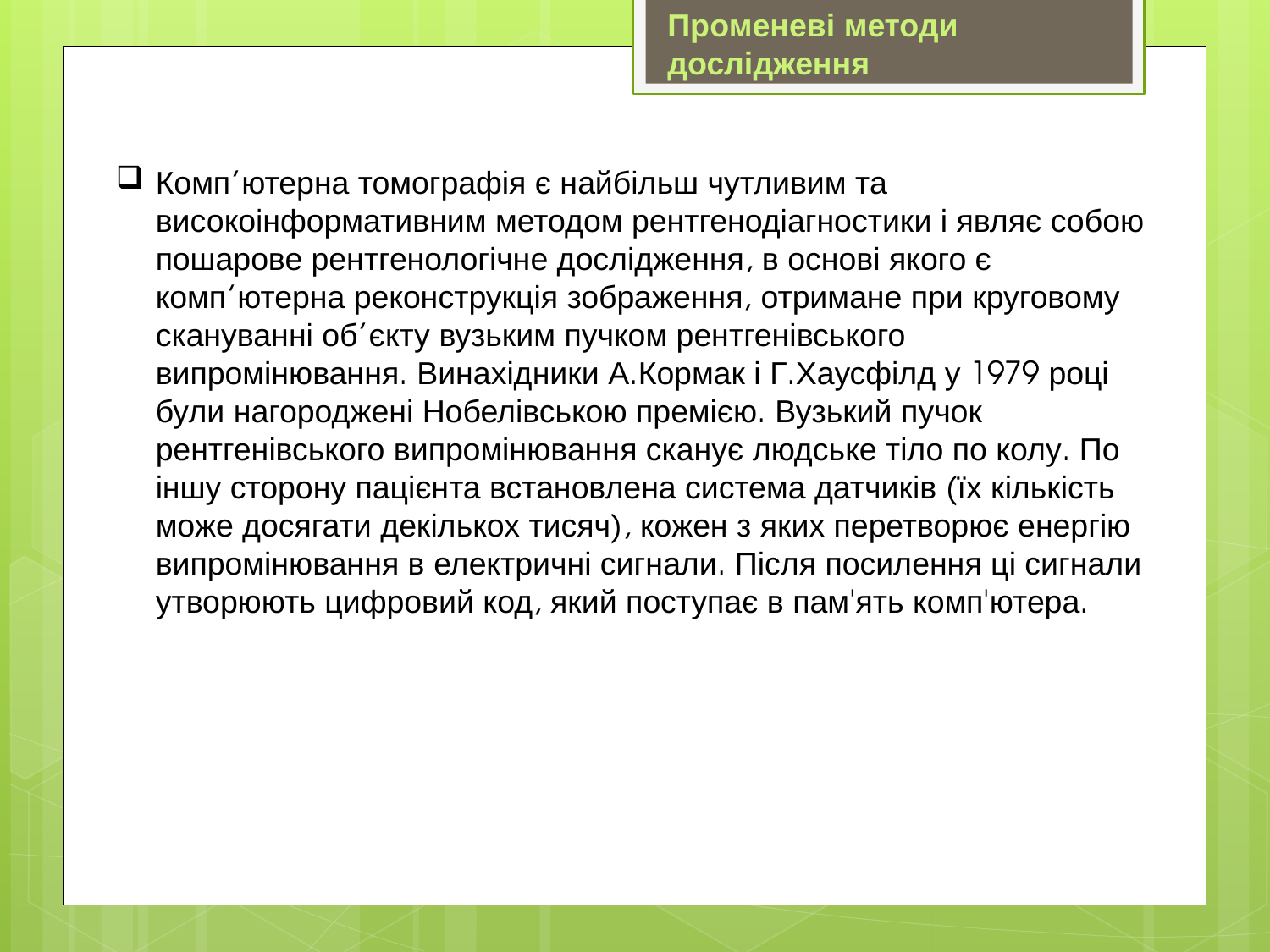

Променеві методи дослідження
Комп’ютерна томографія є найбільш чутливим та високоінформативним методом рентгенодіагностики і являє собою пошарове рентгенологічне дослідження, в основі якого є комп’ютерна реконструкція зображення, отримане при круговому скануванні об’єкту вузьким пучком рентгенівського випромінювання. Винахідники А.Кормак і Г.Хаусфілд у 1979 році були нагороджені Нобелівською премією. Вузький пучок рентгенівського випромінювання сканує людське тіло по колу. По іншу сторону пацієнта встановлена система датчиків (їх кількість може досягати декількох тисяч), кожен з яких перетворює енергію випромінювання в електричні сигнали. Після посилення ці сигнали утворюють цифровий код, який поступає в пам'ять комп'ютера.